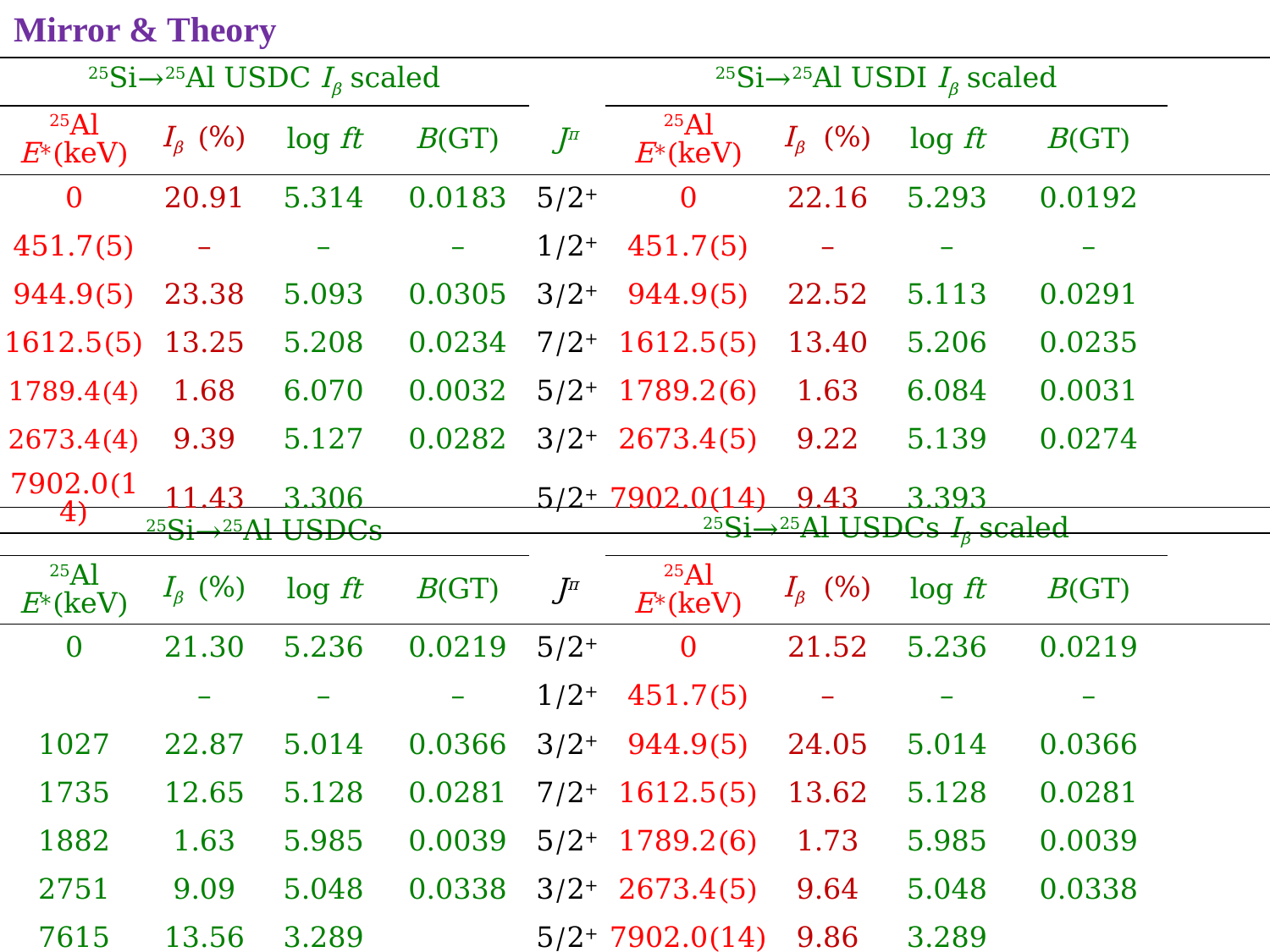

Mirror & Theory
| 25Si→25Al USDC Iβ scaled |  |  |  |  | 25Si→25Al USDI Iβ scaled |  |  |  |  |
| --- | --- | --- | --- | --- | --- | --- | --- | --- | --- |
| 25Al E∗(keV) | Iβ (%) | log ft | B(GT) | Jπ | 25Al E∗(keV) | Iβ (%) | log ft | B(GT) |  |
| 0 | 20.91 | 5.314 | 0.0183 | 5/2+ | 0 | 22.16 | 5.293 | 0.0192 |  |
| 451.7(5) | – | – | – | 1/2+ | 451.7(5) | – | – | – |  |
| 944.9(5) | 23.38 | 5.093 | 0.0305 | 3/2+ | 944.9(5) | 22.52 | 5.113 | 0.0291 |  |
| 1612.5(5) | 13.25 | 5.208 | 0.0234 | 7/2+ | 1612.5(5) | 13.40 | 5.206 | 0.0235 |  |
| 1789.4(4) | 1.68 | 6.070 | 0.0032 | 5/2+ | 1789.2(6) | 1.63 | 6.084 | 0.0031 |  |
| 2673.4(4) | 9.39 | 5.127 | 0.0282 | 3/2+ | 2673.4(5) | 9.22 | 5.139 | 0.0274 |  |
| 7902.0(14) | 11.43 | 3.306 |  | 5/2+ | 7902.0(14) | 9.43 | 3.393 |  |  |
| 25Si→25Al USDCs |  |  |  |  | 25Si→25Al USDCs Iβ scaled |  |  |  |  |
| --- | --- | --- | --- | --- | --- | --- | --- | --- | --- |
| 25Al E∗(keV) | Iβ (%) | log ft | B(GT) | Jπ | 25Al E∗(keV) | Iβ (%) | log ft | B(GT) |  |
| 0 | 21.30 | 5.236 | 0.0219 | 5/2+ | 0 | 21.52 | 5.236 | 0.0219 |  |
|  | – | – | – | 1/2+ | 451.7(5) | – | – | – |  |
| 1027 | 22.87 | 5.014 | 0.0366 | 3/2+ | 944.9(5) | 24.05 | 5.014 | 0.0366 |  |
| 1735 | 12.65 | 5.128 | 0.0281 | 7/2+ | 1612.5(5) | 13.62 | 5.128 | 0.0281 |  |
| 1882 | 1.63 | 5.985 | 0.0039 | 5/2+ | 1789.2(6) | 1.73 | 5.985 | 0.0039 |  |
| 2751 | 9.09 | 5.048 | 0.0338 | 3/2+ | 2673.4(5) | 9.64 | 5.048 | 0.0338 |  |
| 7615 | 13.56 | 3.289 |  | 5/2+ | 7902.0(14) | 9.86 | 3.289 |  |  |